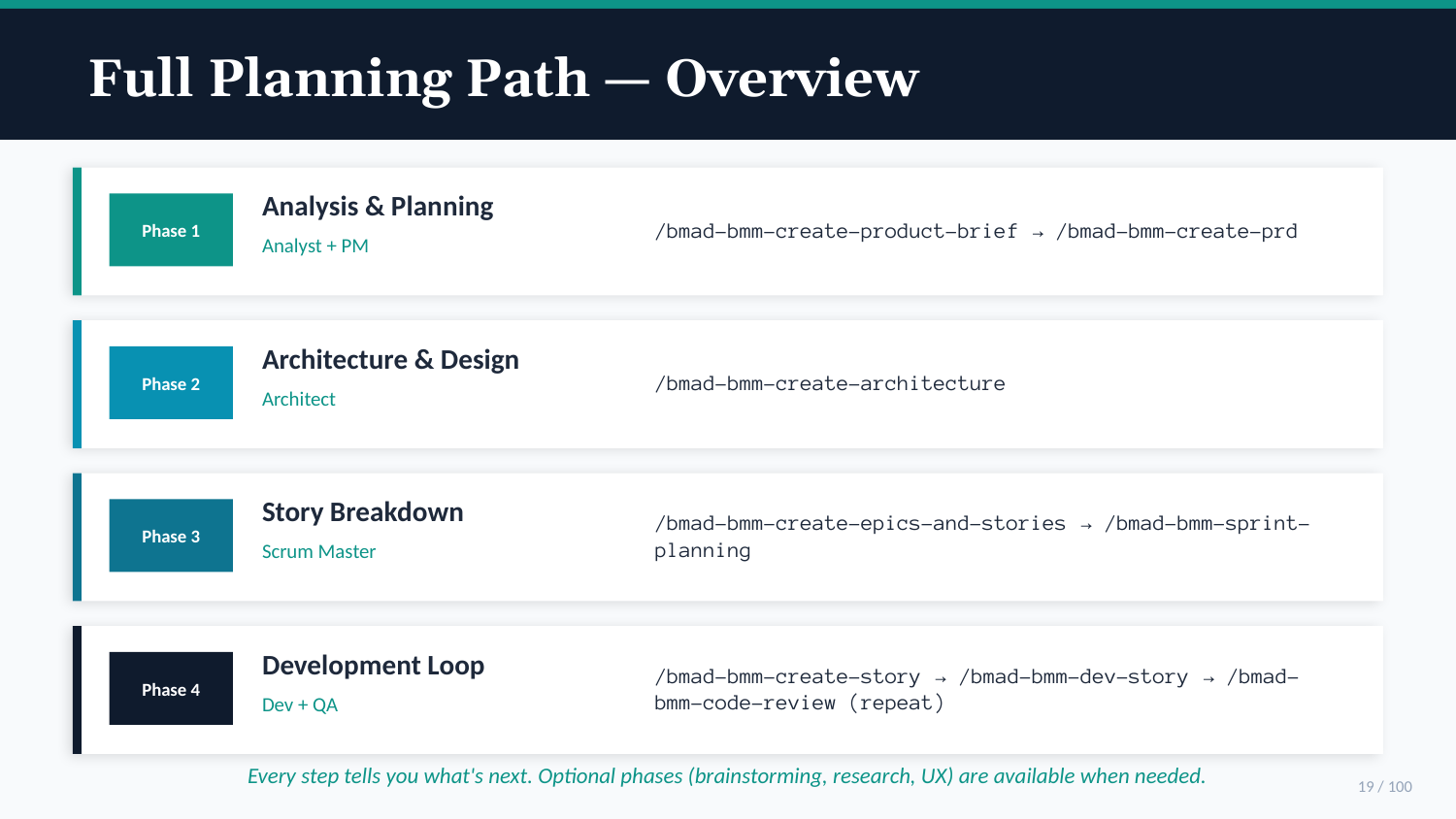

Full Planning Path — Overview

Analysis & Planning
/bmad-bmm-create-product-brief → /bmad-bmm-create-prd

Phase 1
Analyst + PM

Architecture & Design
/bmad-bmm-create-architecture

Phase 2
Architect

Story Breakdown
/bmad-bmm-create-epics-and-stories → /bmad-bmm-sprint-planning

Phase 3
Scrum Master

Development Loop
/bmad-bmm-create-story → /bmad-bmm-dev-story → /bmad-bmm-code-review (repeat)

Phase 4
Dev + QA
Every step tells you what's next. Optional phases (brainstorming, research, UX) are available when needed.
19 / 100